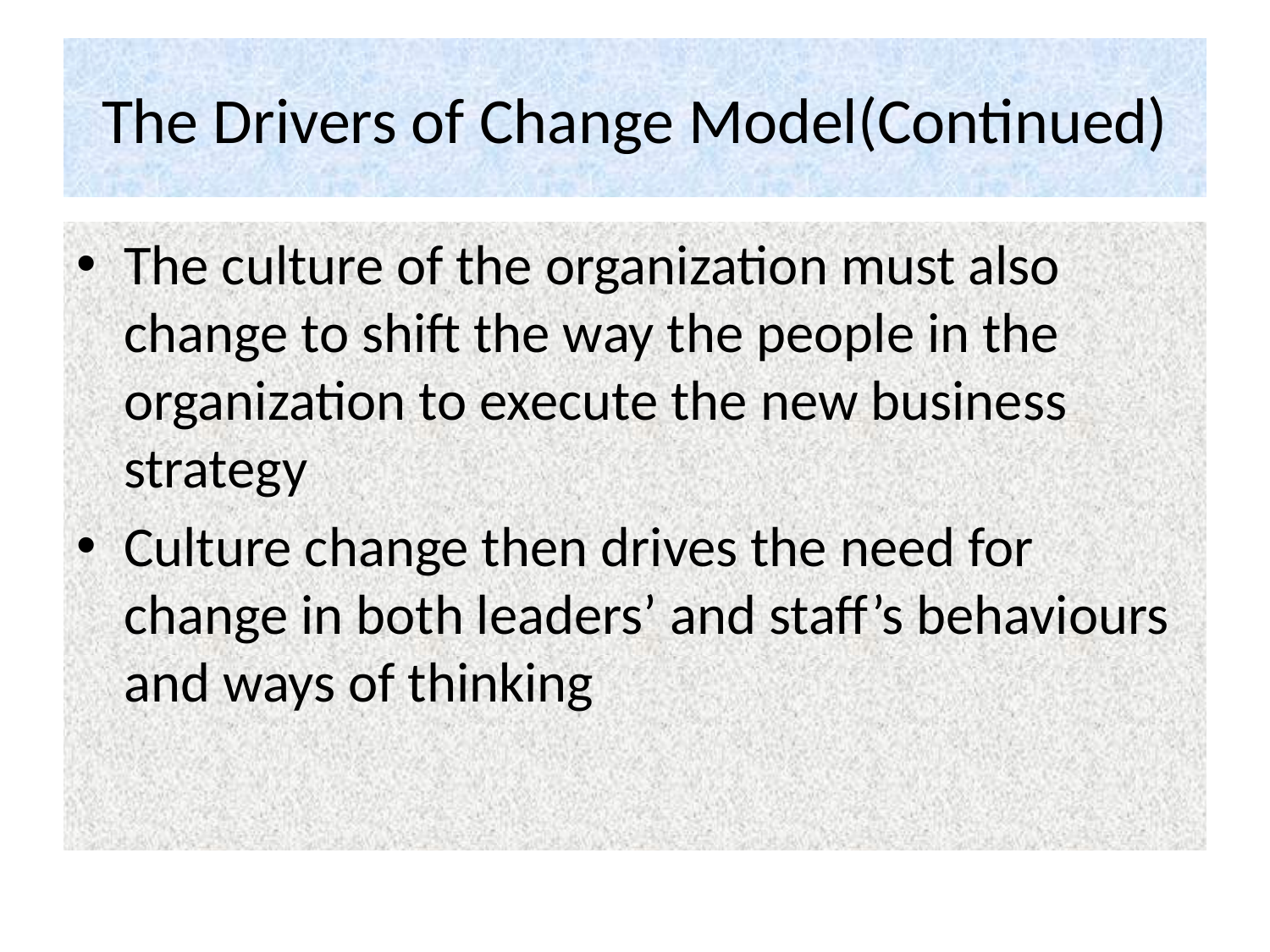

# The Drivers of Change Model(Continued)
The culture of the organization must also change to shift the way the people in the organization to execute the new business strategy
Culture change then drives the need for change in both leaders’ and staff’s behaviours and ways of thinking